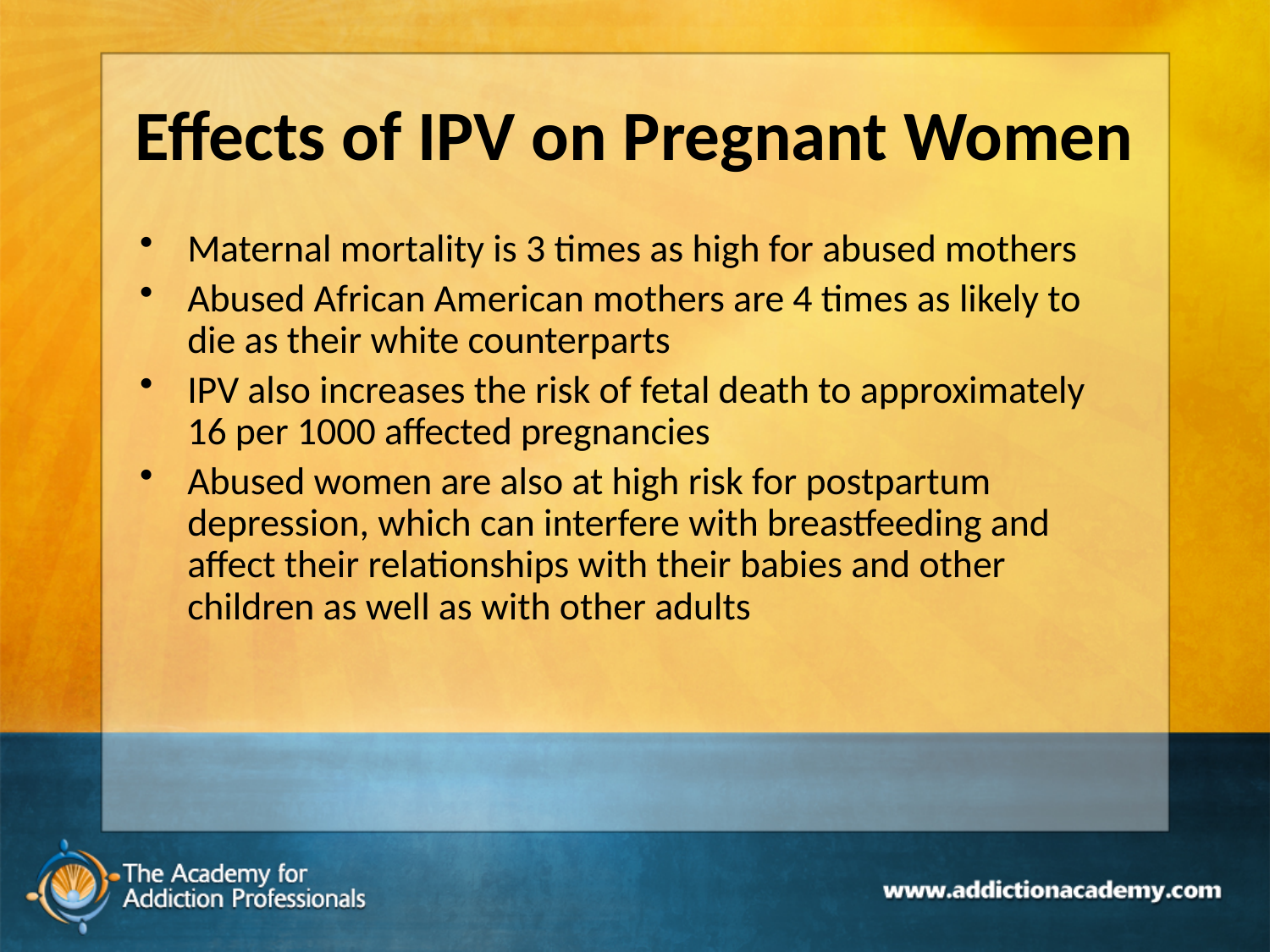

# Effects of IPV on Pregnant Women
Maternal mortality is 3 times as high for abused mothers
Abused African American mothers are 4 times as likely to die as their white counterparts
IPV also increases the risk of fetal death to approximately 16 per 1000 affected pregnancies
Abused women are also at high risk for postpartum depression, which can interfere with breastfeeding and affect their relationships with their babies and other children as well as with other adults